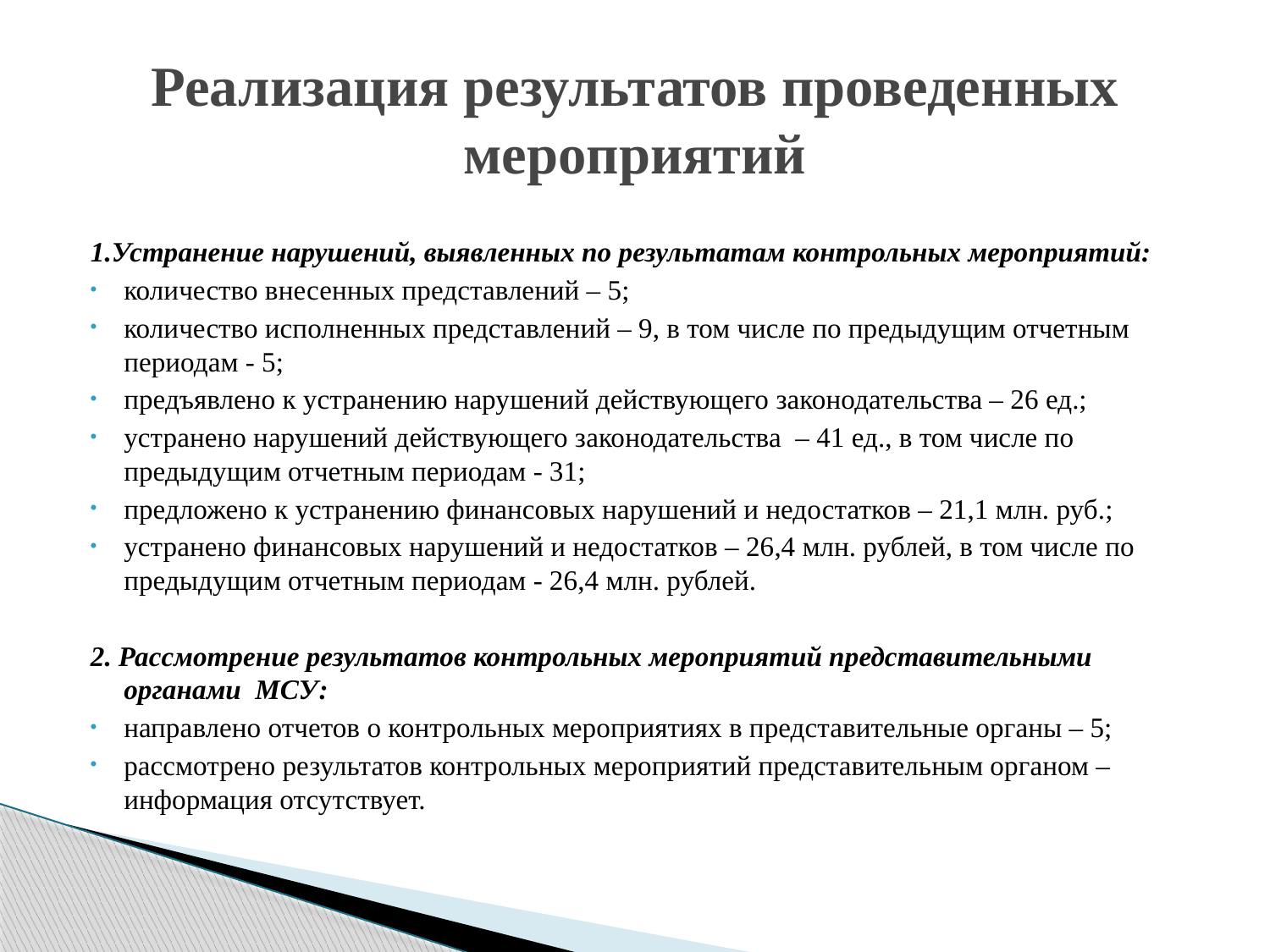

# Реализация результатов проведенных мероприятий
1.Устранение нарушений, выявленных по результатам контрольных мероприятий:
количество внесенных представлений – 5;
количество исполненных представлений – 9, в том числе по предыдущим отчетным периодам - 5;
предъявлено к устранению нарушений действующего законодательства – 26 ед.;
устранено нарушений действующего законодательства  – 41 ед., в том числе по предыдущим отчетным периодам - 31;
предложено к устранению финансовых нарушений и недостатков – 21,1 млн. руб.;
устранено финансовых нарушений и недостатков – 26,4 млн. рублей, в том числе по предыдущим отчетным периодам - 26,4 млн. рублей.

2. Рассмотрение результатов контрольных мероприятий представительными органами  МСУ:
направлено отчетов о контрольных мероприятиях в представительные органы – 5;
рассмотрено результатов контрольных мероприятий представительным органом – информация отсутствует.